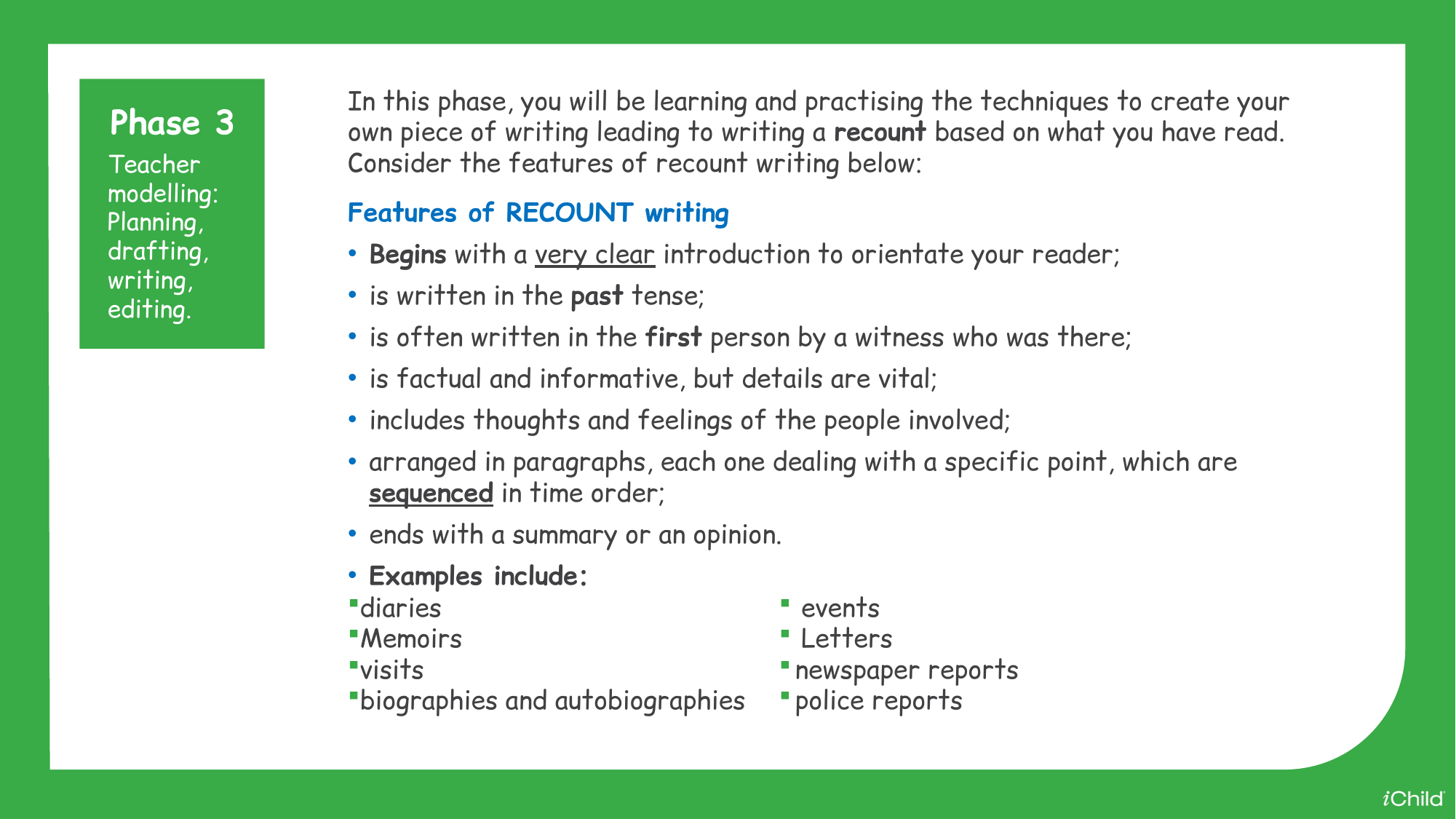

Phase 3
Teacher modelling: Planning, drafting, writing, editing.
In this phase, you will be learning and practising the techniques to create your own piece of writing leading to writing a recount based on what you have read. Consider the features of recount writing below:
Features of RECOUNT writing
Begins with a very clear introduction to orientate your reader;
is written in the past tense;
is often written in the first person by a witness who was there;
is factual and informative, but details are vital;
includes thoughts and feelings of the people involved;
arranged in paragraphs, each one dealing with a specific point, which are sequenced in time order;
ends with a summary or an opinion.
Examples include:
diaries
Memoirs
visits
biographies and autobiographies

events
Letters
newspaper reports
police reports